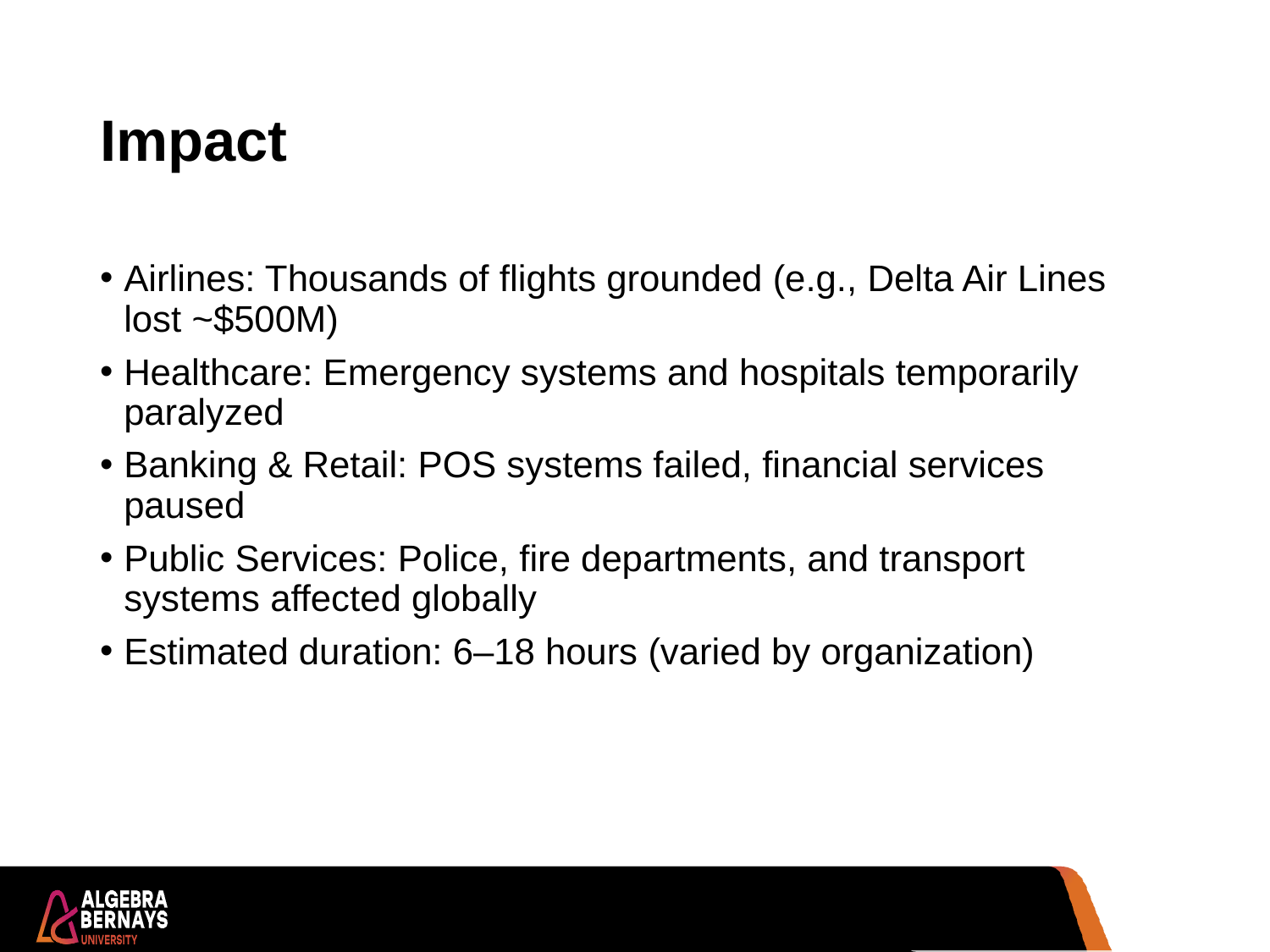

# Impact
Airlines: Thousands of flights grounded (e.g., Delta Air Lines lost ~$500M)
Healthcare: Emergency systems and hospitals temporarily paralyzed
Banking & Retail: POS systems failed, financial services paused
Public Services: Police, fire departments, and transport systems affected globally
Estimated duration: 6–18 hours (varied by organization)